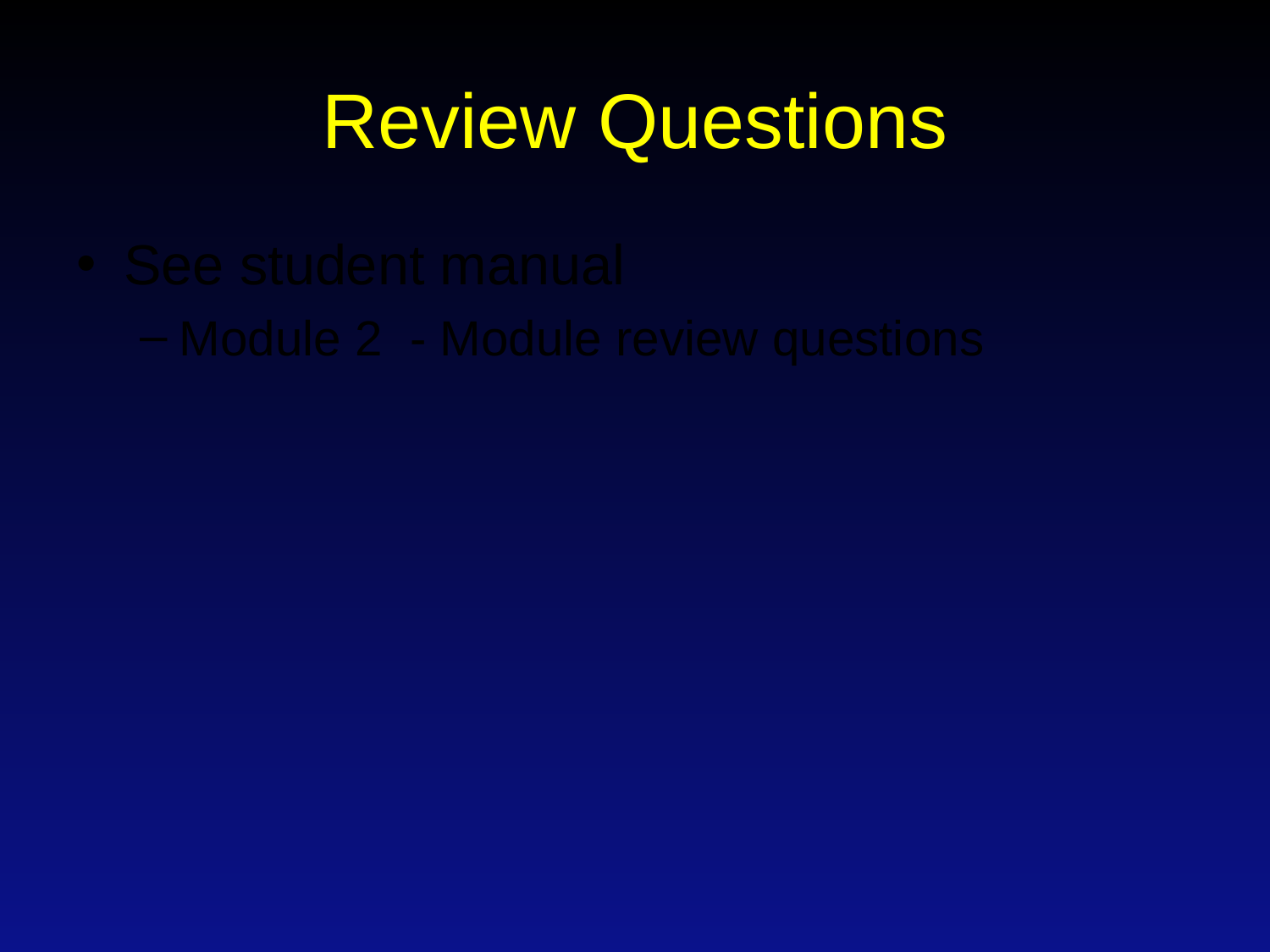

# Review Questions
See student manual
Module 2  - Module review questions